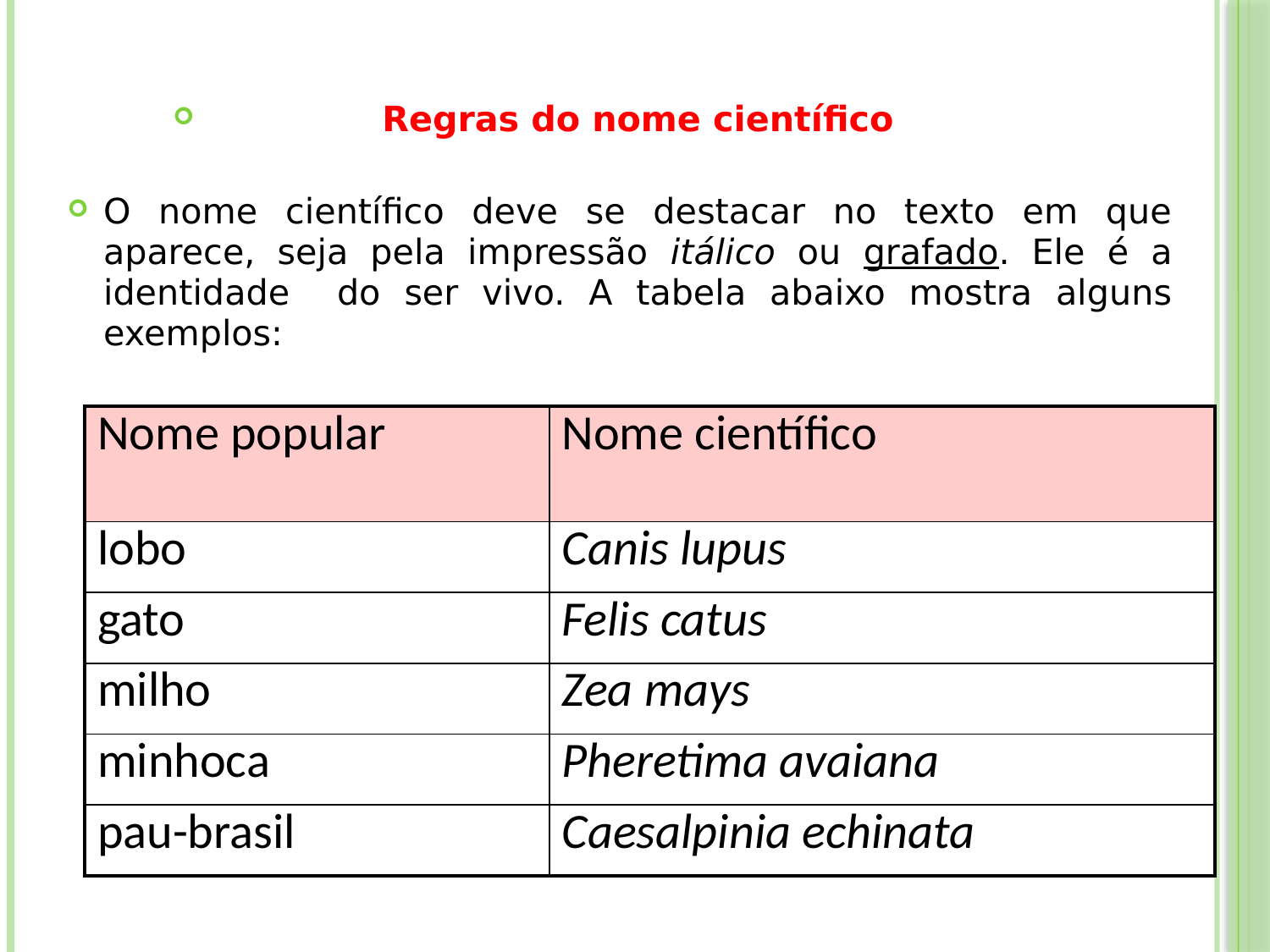

# Regras de nomenclatura

Regras do nome científico

O nome científico deve se destacar no texto em que aparece, seja pela impressão itálico ou grafado. Ele é a identidade  do ser vivo. A tabela abaixo mostra alguns exemplos:
| Nome popular | Nome científico |
| --- | --- |
| lobo | Canis lupus |
| gato | Felis catus |
| milho | Zea mays |
| minhoca | Pheretima avaiana |
| pau-brasil | Caesalpinia echinata |